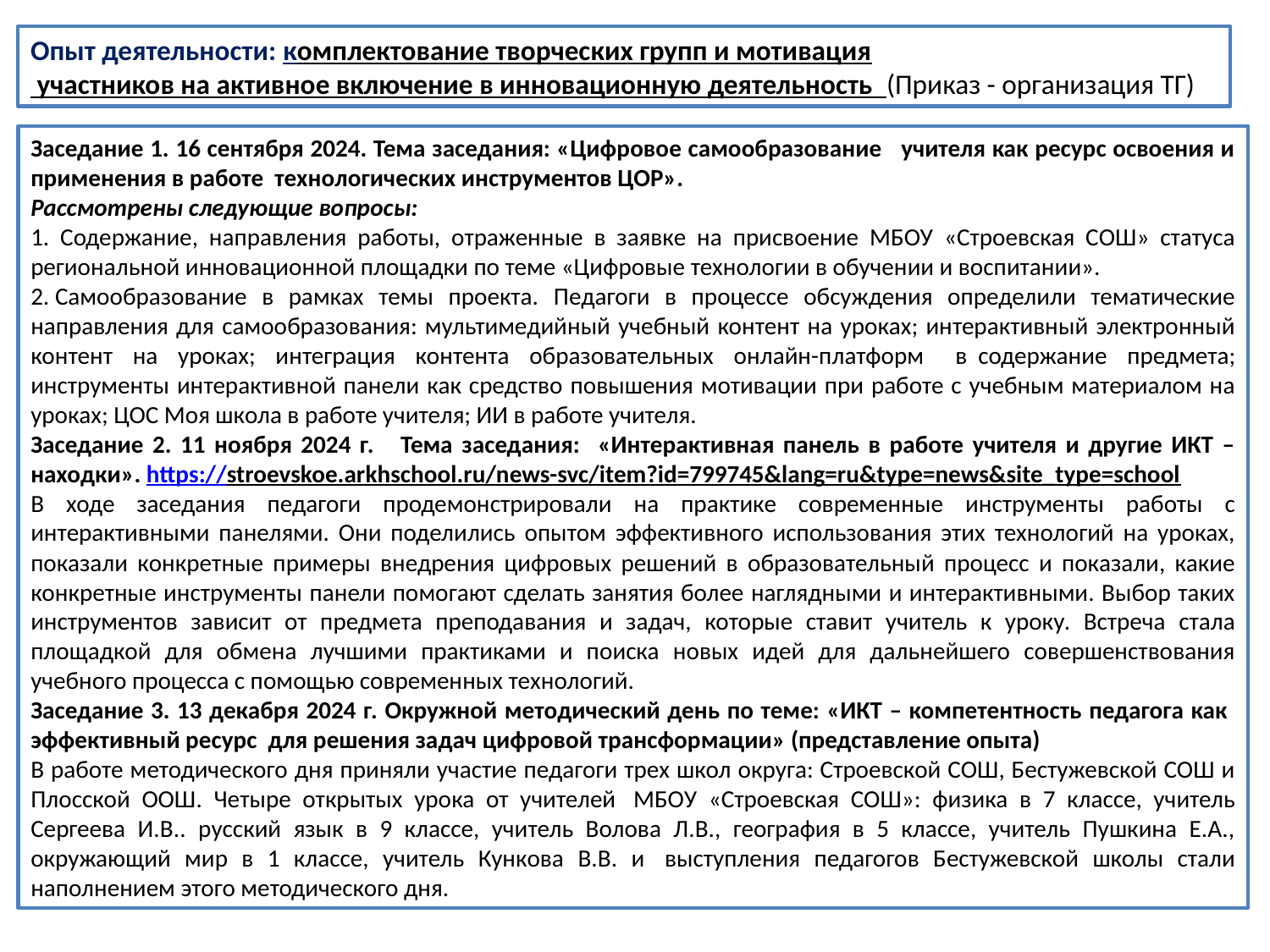

Опыт деятельности: комплектование творческих групп и мотивация
 участников на активное включение в инновационную деятельность  (Приказ - организация ТГ)
Заседание 1. 16 сентября 2024. Тема заседания: «Цифровое самообразование   учителя как ресурс освоения и применения в работе  технологических инструментов ЦОР».
Рассмотрены следующие вопросы:
1. Содержание, направления работы, отраженные в заявке на присвоение МБОУ «Строевская СОШ» статуса региональной инновационной площадки по теме «Цифровые технологии в обучении и воспитании».
2. Самообразование в рамках темы проекта. Педагоги в процессе обсуждения определили тематические направления для самообразования: мультимедийный учебный контент на уроках; интерактивный электронный контент на уроках; интеграция контента образовательных онлайн-платформ   в  содержание предмета; инструменты интерактивной панели как средство повышения мотивации при работе с учебным материалом на уроках; ЦОС Моя школа в работе учителя; ИИ в работе учителя.
Заседание 2. 11 ноября 2024 г.   Тема заседания:  «Интерактивная панель в работе учителя и другие ИКТ – находки». https://stroevskoe.arkhschool.ru/news-svc/item?id=799745&lang=ru&type=news&site_type=school
В ходе заседания педагоги продемонстрировали на практике современные инструменты работы с интерактивными панелями. Они поделились опытом эффективного использования этих технологий на уроках, показали конкретные примеры внедрения цифровых решений в образовательный процесс и показали, какие конкретные инструменты панели помогают сделать занятия более наглядными и интерактивными. Выбор таких инструментов зависит от предмета преподавания и задач, которые ставит учитель к уроку. Встреча стала площадкой для обмена лучшими практиками и поиска новых идей для дальнейшего совершенствования учебного процесса с помощью современных технологий.
Заседание 3. 13 декабря 2024 г. Окружной методический день по теме: «ИКТ – компетентность педагога как  эффективный ресурс  для решения задач цифровой трансформации» (представление опыта)
В работе методического дня приняли участие педагоги трех школ округа: Строевской СОШ, Бестужевской СОШ и Плосской ООШ. Четыре открытых урока от учителей  МБОУ «Строевская СОШ»: физика в 7 классе, учитель Сергеева И.В.. русский язык в 9 классе, учитель Волова Л.В., география в 5 классе, учитель Пушкина Е.А., окружающий мир в 1 классе, учитель Кункова В.В. и  выступления педагогов Бестужевской школы стали наполнением этого методического дня.